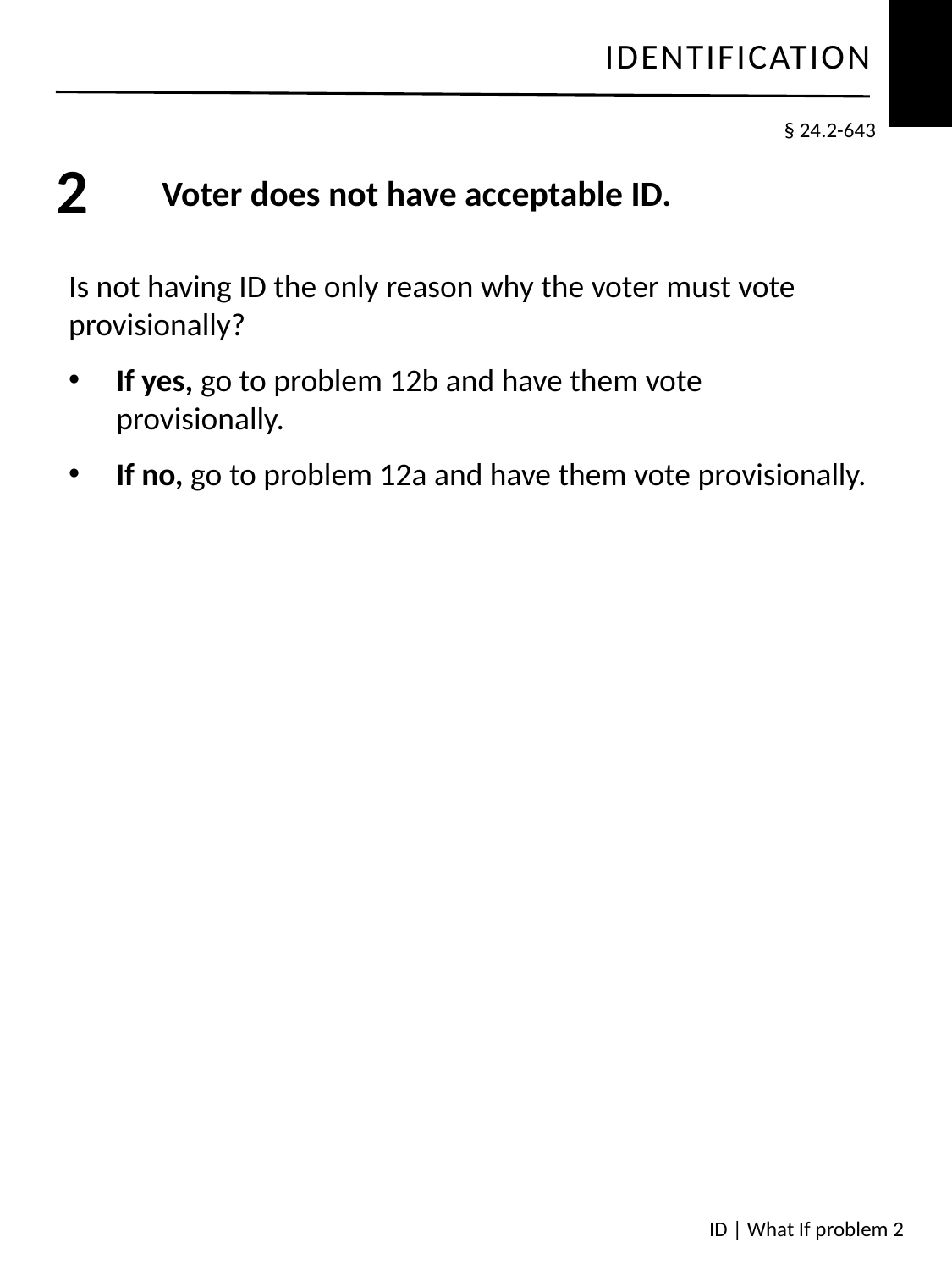

§ 24.2-643
2
Voter does not have acceptable ID.
Is not having ID the only reason why the voter must vote provisionally?
If yes, go to problem 12b and have them vote provisionally.
If no, go to problem 12a and have them vote provisionally.
ID | What If problem 2